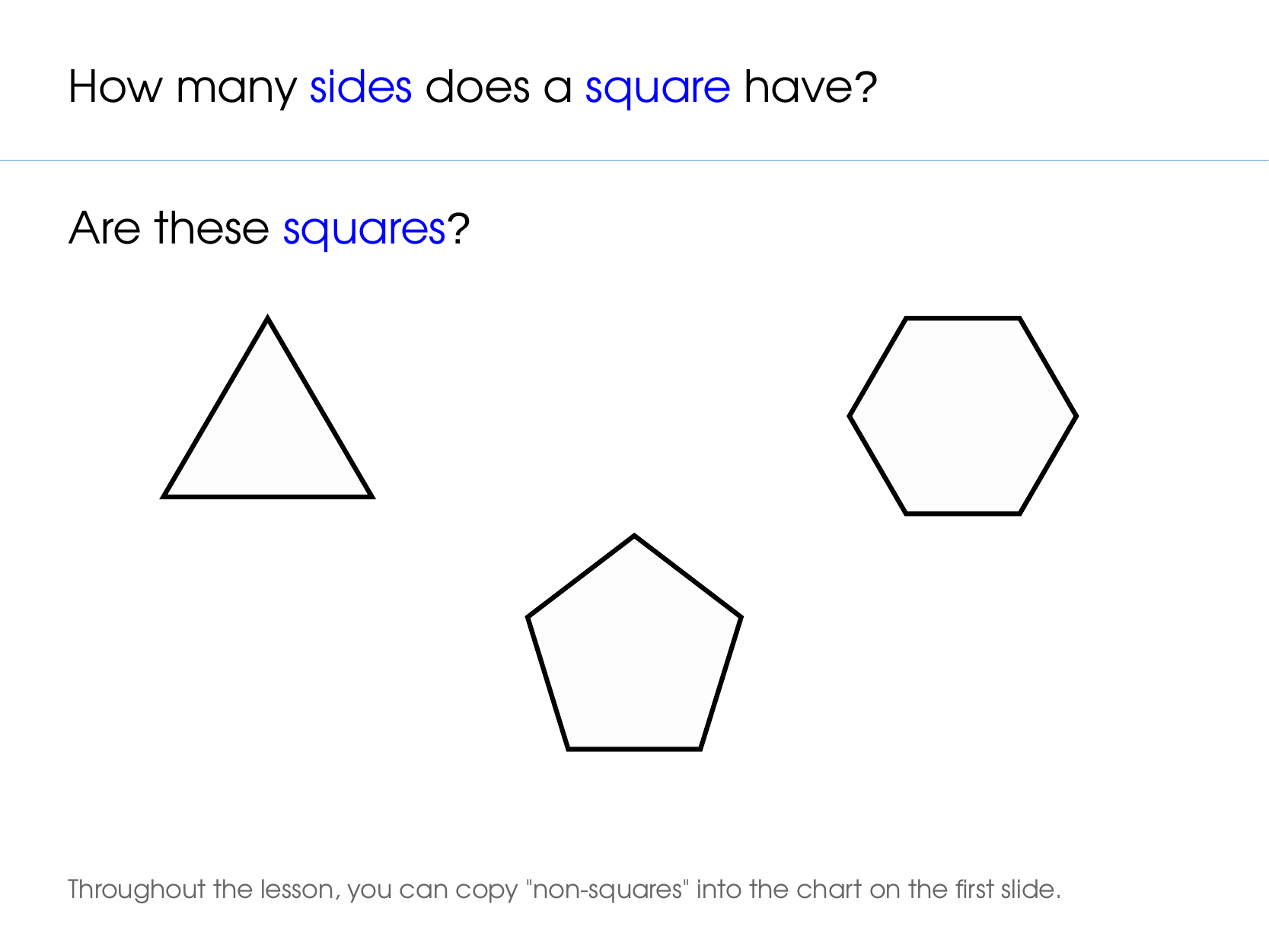

How many sides does a square have?
Are these squares?

Throughout the lesson, you can copy "non-squares" into the chart on the first slide.